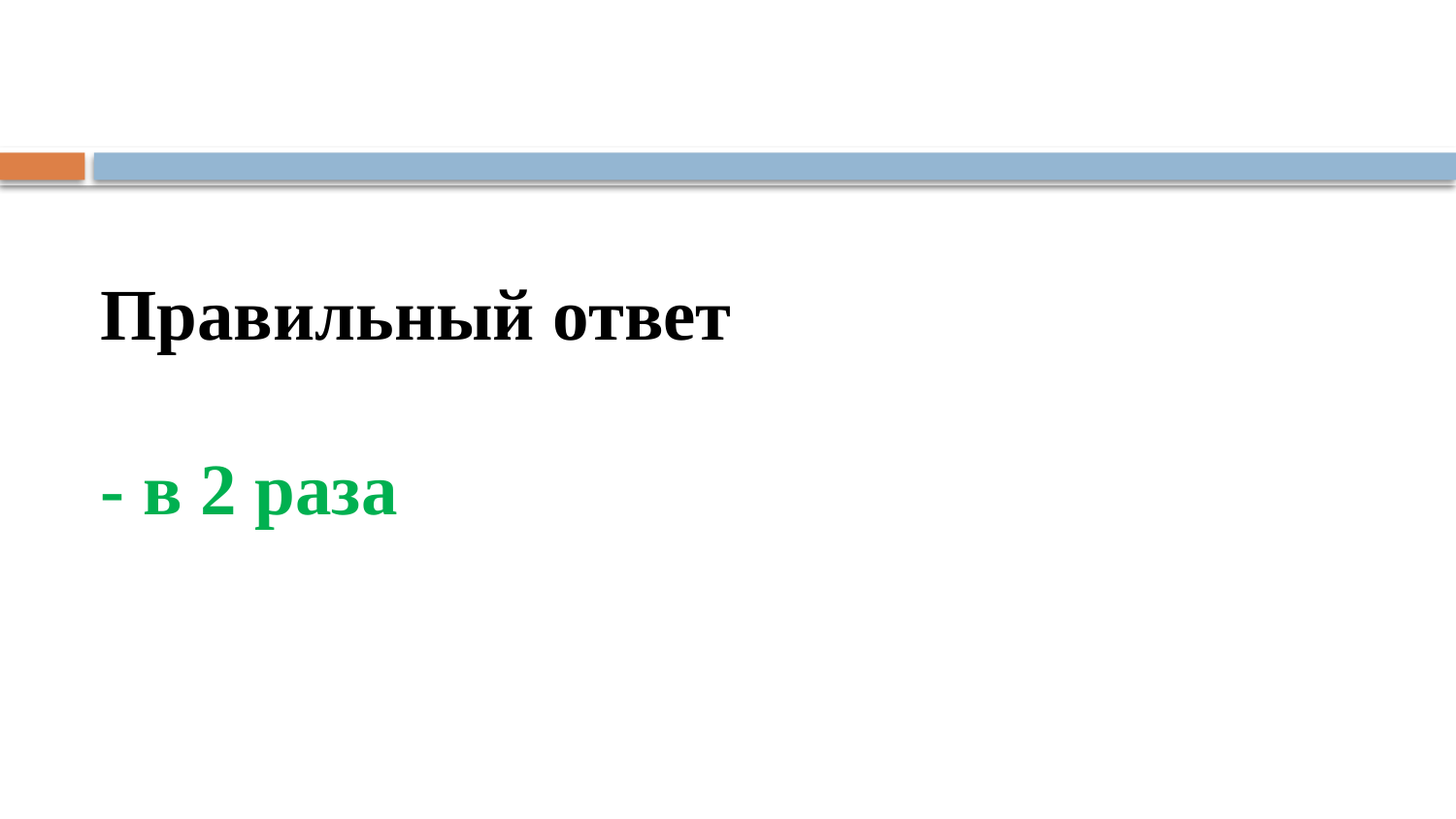

# Правильный ответ - в 2 раза